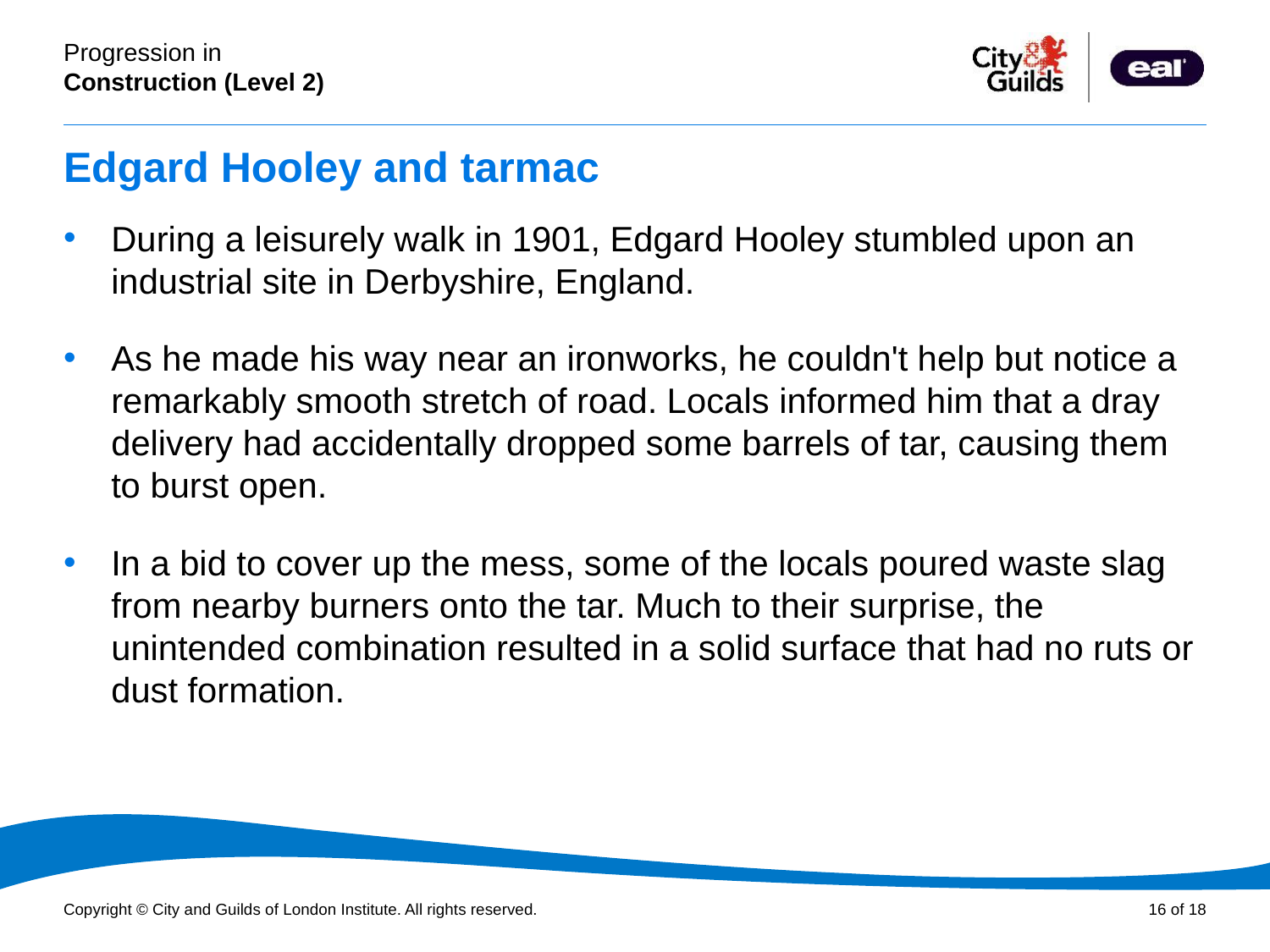

# Edgard Hooley and tarmac
During a leisurely walk in 1901, Edgard Hooley stumbled upon an industrial site in Derbyshire, England.
As he made his way near an ironworks, he couldn't help but notice a remarkably smooth stretch of road. Locals informed him that a dray delivery had accidentally dropped some barrels of tar, causing them to burst open.
In a bid to cover up the mess, some of the locals poured waste slag from nearby burners onto the tar. Much to their surprise, the unintended combination resulted in a solid surface that had no ruts or dust formation.